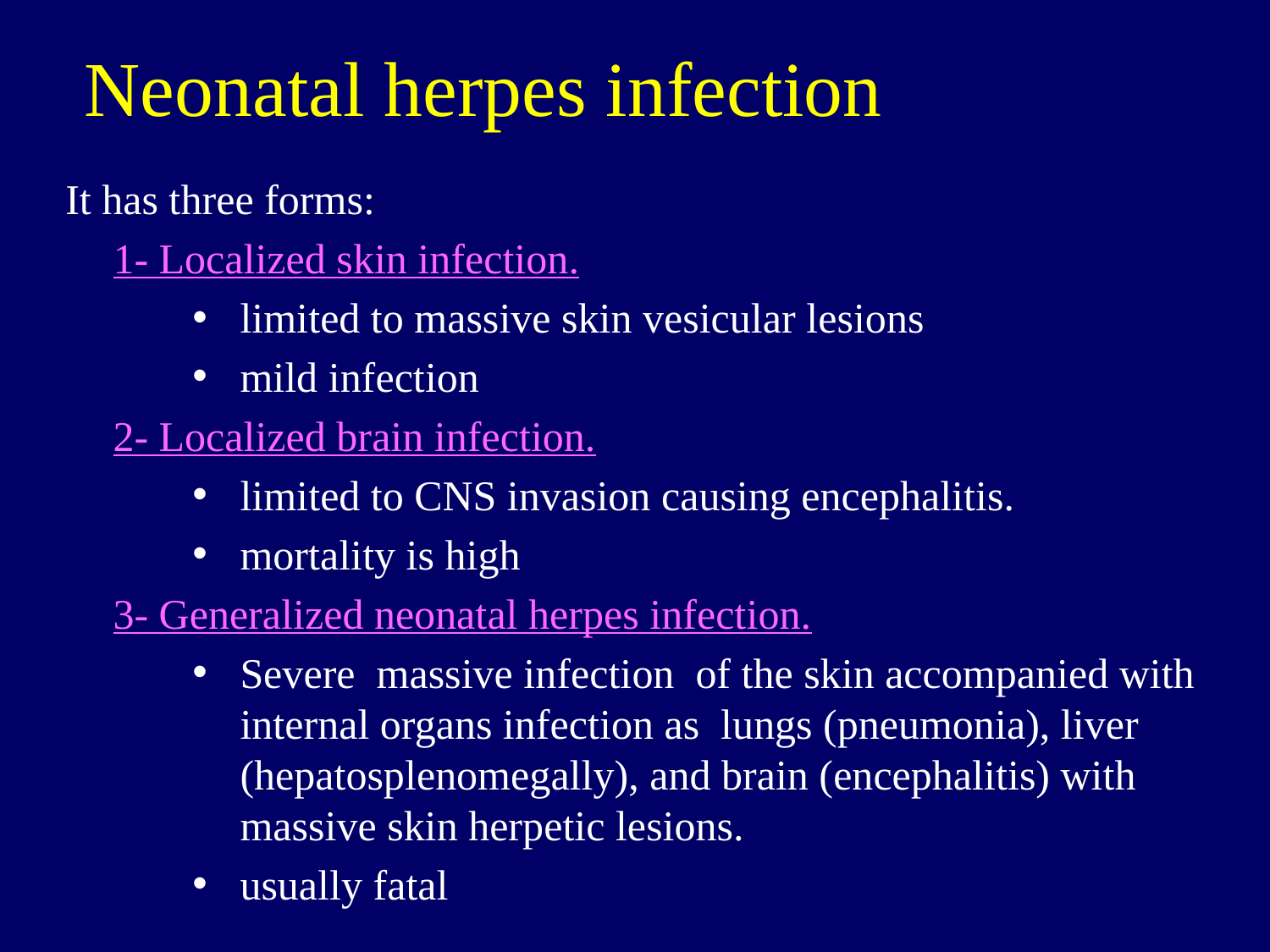

Neonatal herpes infection
It has three forms:
	1- Localized skin infection.
limited to massive skin vesicular lesions
mild infection
	2- Localized brain infection.
limited to CNS invasion causing encephalitis.
mortality is high
	3- Generalized neonatal herpes infection.
Severe  massive infection  of the skin accompanied with internal organs infection as  lungs (pneumonia), liver (hepatosplenomegally), and brain (encephalitis) with massive skin herpetic lesions.
usually fatal